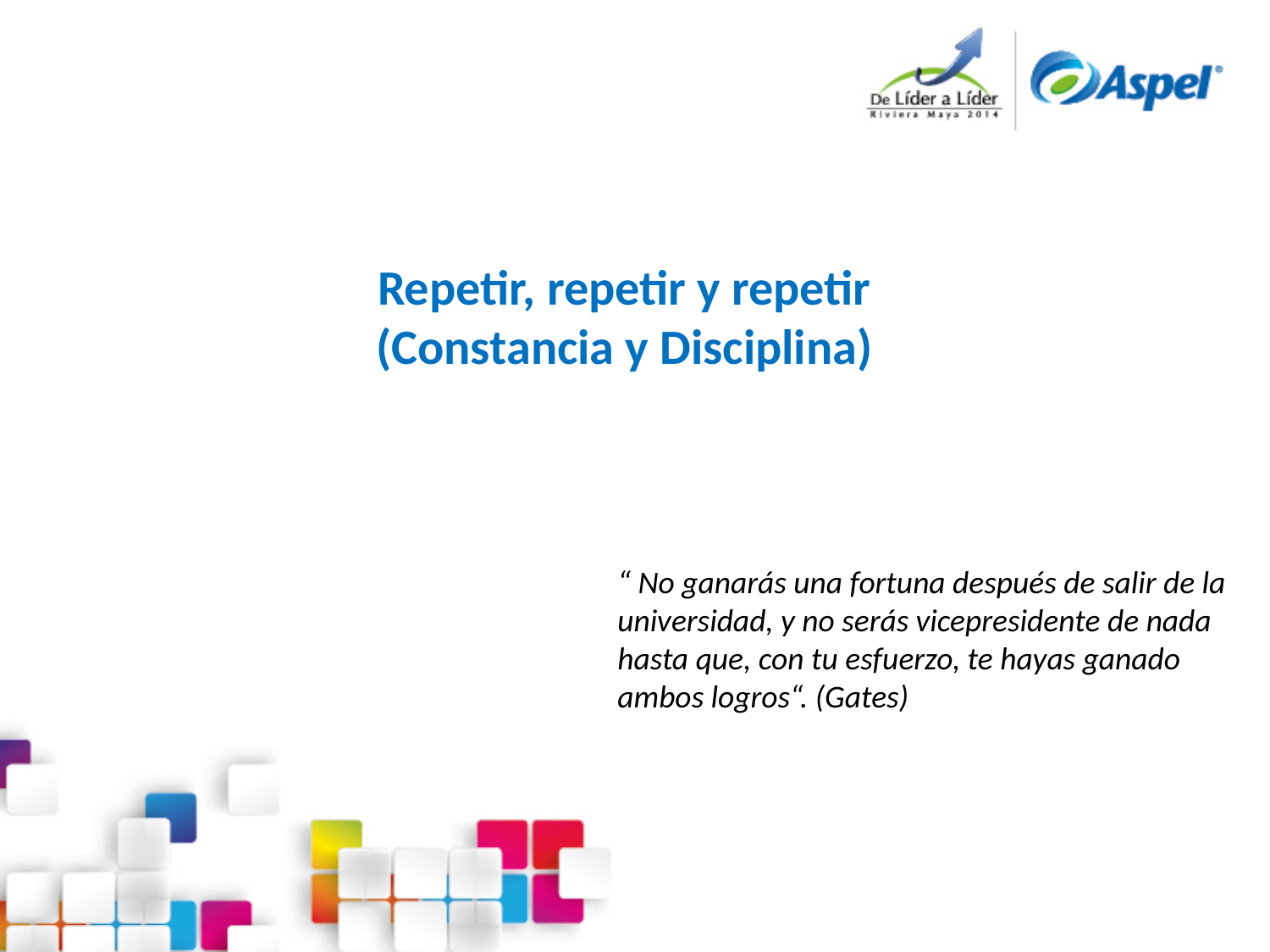

Repetir, repetir y repetir
(Constancia y Disciplina)
“ No ganarás una fortuna después de salir de la universidad, y no serás vicepresidente de nada hasta que, con tu esfuerzo, te hayas ganado ambos logros“. (Gates)